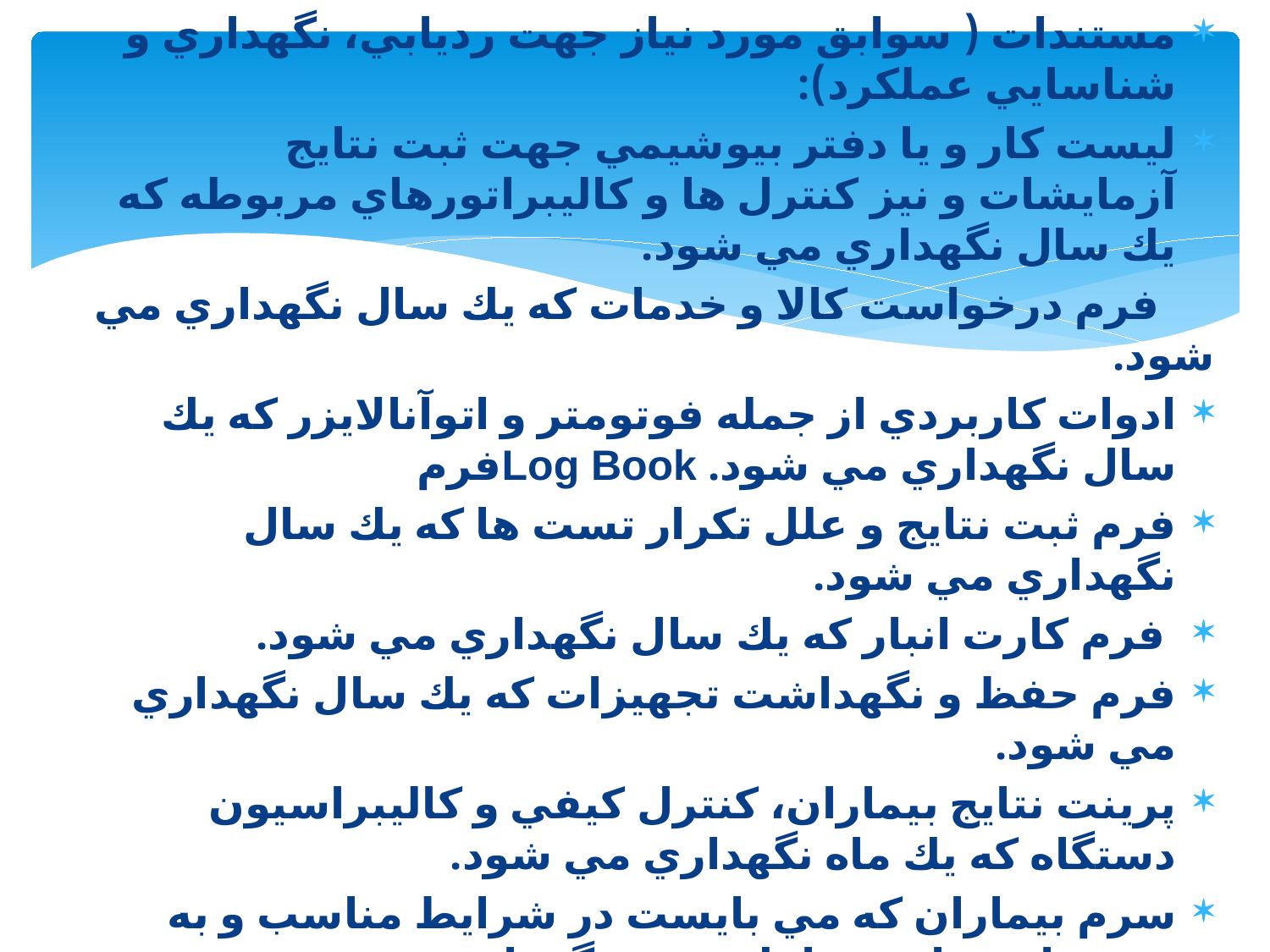

مستندات ( سوابق مورد نياز جهت رديابي، نگهداري و شناسايي عملكرد):
ليست كار و يا دفتر بيوشيمي جهت ثبت نتايج آزمايشات و نيز كنترل ها و كاليبراتورهاي مربوطه كه يك سال نگهداري مي شود.
     فرم درخواست كالا و خدمات كه يك سال نگهداري مي شود.
ادوات كاربردي از جمله فوتومتر و اتوآنالايزر كه يك سال نگهداري مي شود. Log Bookفرم
فرم ثبت نتايج و علل تكرار تست ها كه يك سال نگهداري مي شود.
 فرم كارت انبار كه يك سال نگهداري مي شود.
فرم حفظ و نگهداشت تجهيزات كه يك سال نگهداري مي شود.
پرينت نتايج بيماران، كنترل كيفي و كاليبراسيون دستگاه كه يك ماه نگهداري مي شود.
سرم بيماران كه مي بايست در شرايط مناسب و به شيوه اي مناسب تا يك هفته نگهداري شود.
فرم كاليبراسيون ادوات و تجهيزات كه يك سال نگهداري مي شود.
نتايج ارزيابي هاي خارجي آزمايشگاه مرجع سلامت كه يك سال نگهداري مي شود.
فرم ثبت مشخصات كيت و كنترل هاي مصرفي كه تا يك سال نگهداري مي شود.